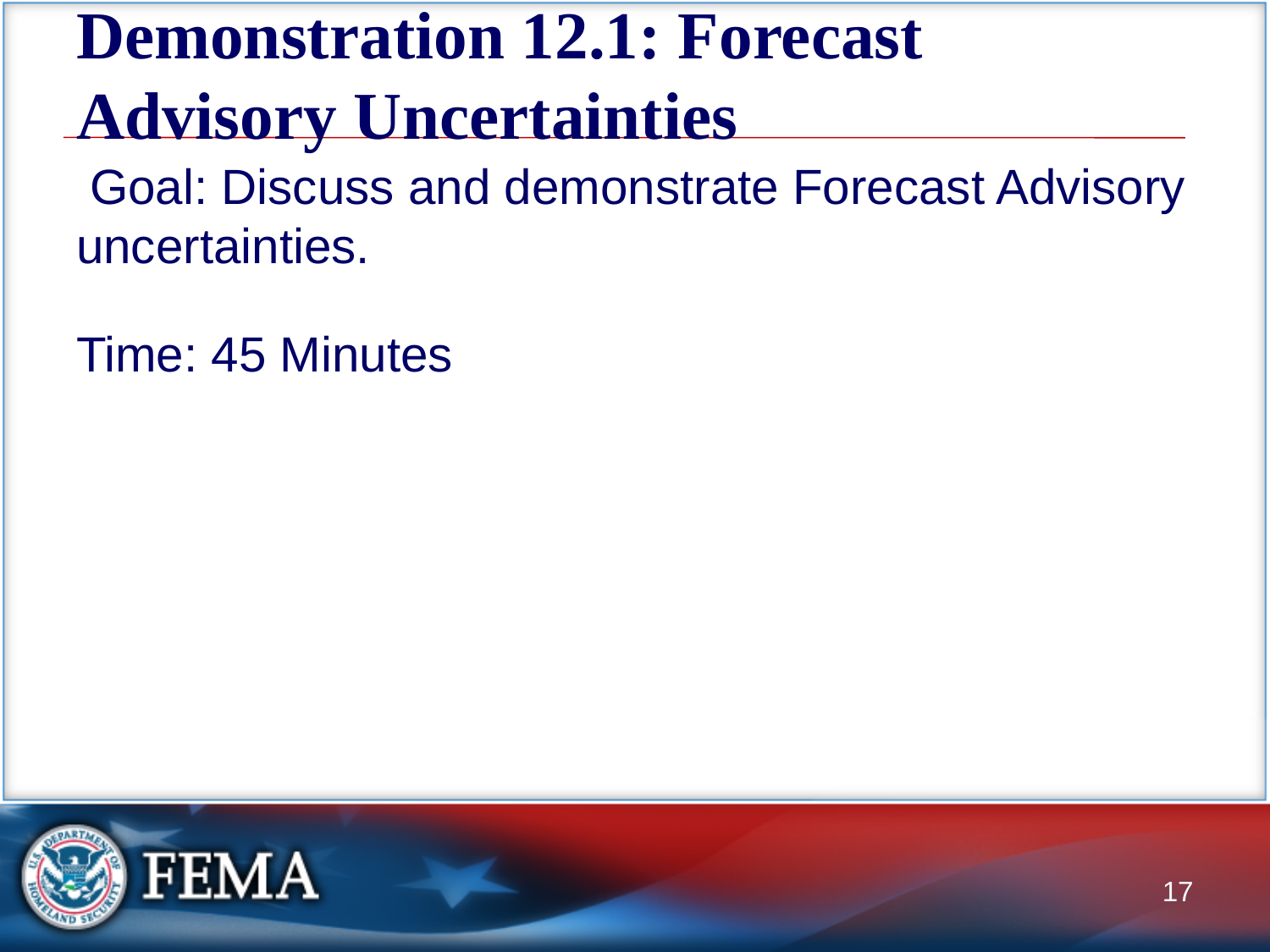

# Demonstration 12.1: Forecast Advisory Uncertainties
 Goal: Discuss and demonstrate Forecast Advisory uncertainties.
Time: 45 Minutes
17